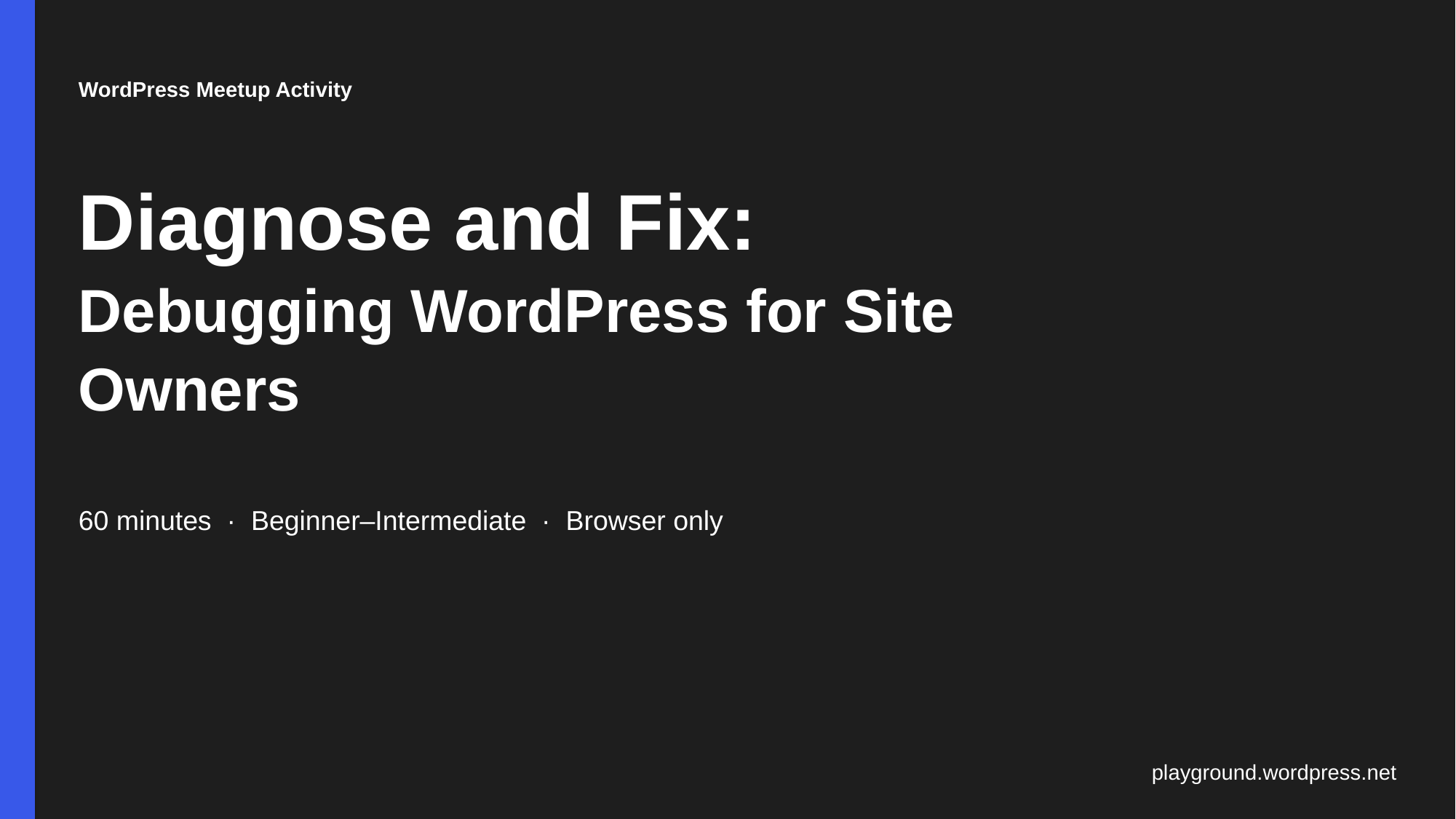

WordPress Meetup Activity
Diagnose and Fix:
Debugging WordPress for Site Owners
60 minutes  ·  Beginner–Intermediate  ·  Browser only
playground.wordpress.net